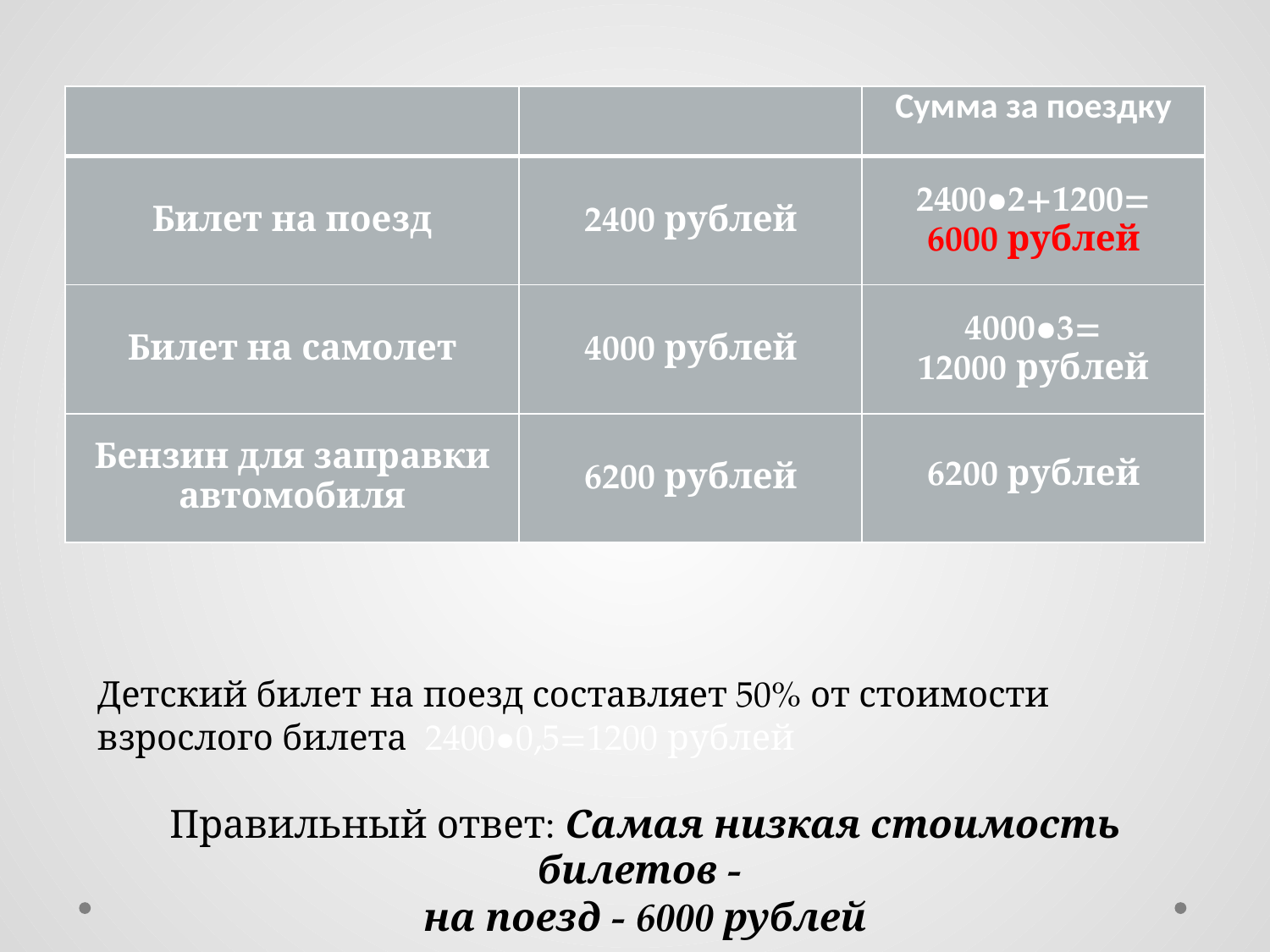

|  |  | Сумма за поездку |
| --- | --- | --- |
| Билет на поезд | 2400 рублей | 2400•2+1200= 6000 рублей |
| Билет на самолет | 4000 рублей | 4000•3= 12000 рублей |
| Бензин для заправки автомобиля | 6200 рублей | 6200 рублей |
Детский билет на поезд составляет 50% от стоимости взрослого билета  2400•0,5=1200 рублей

Правильный ответ: Самая низкая стоимость билетов -
на поезд - 6000 рублей